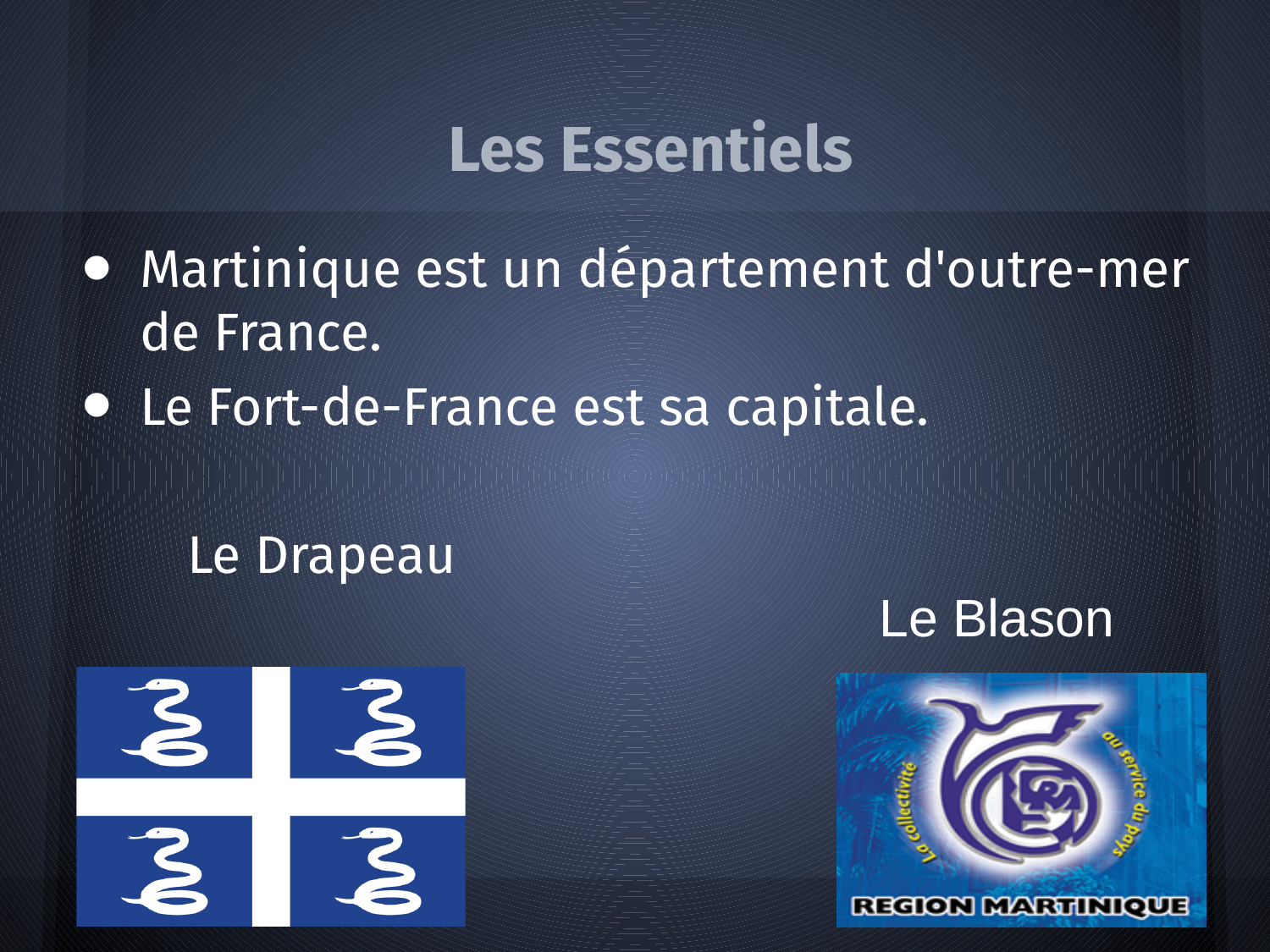

# Les Essentiels
Martinique est un département d'outre-mer de France.
Le Fort-de-France est sa capitale.

Le Drapeau

Le Blason